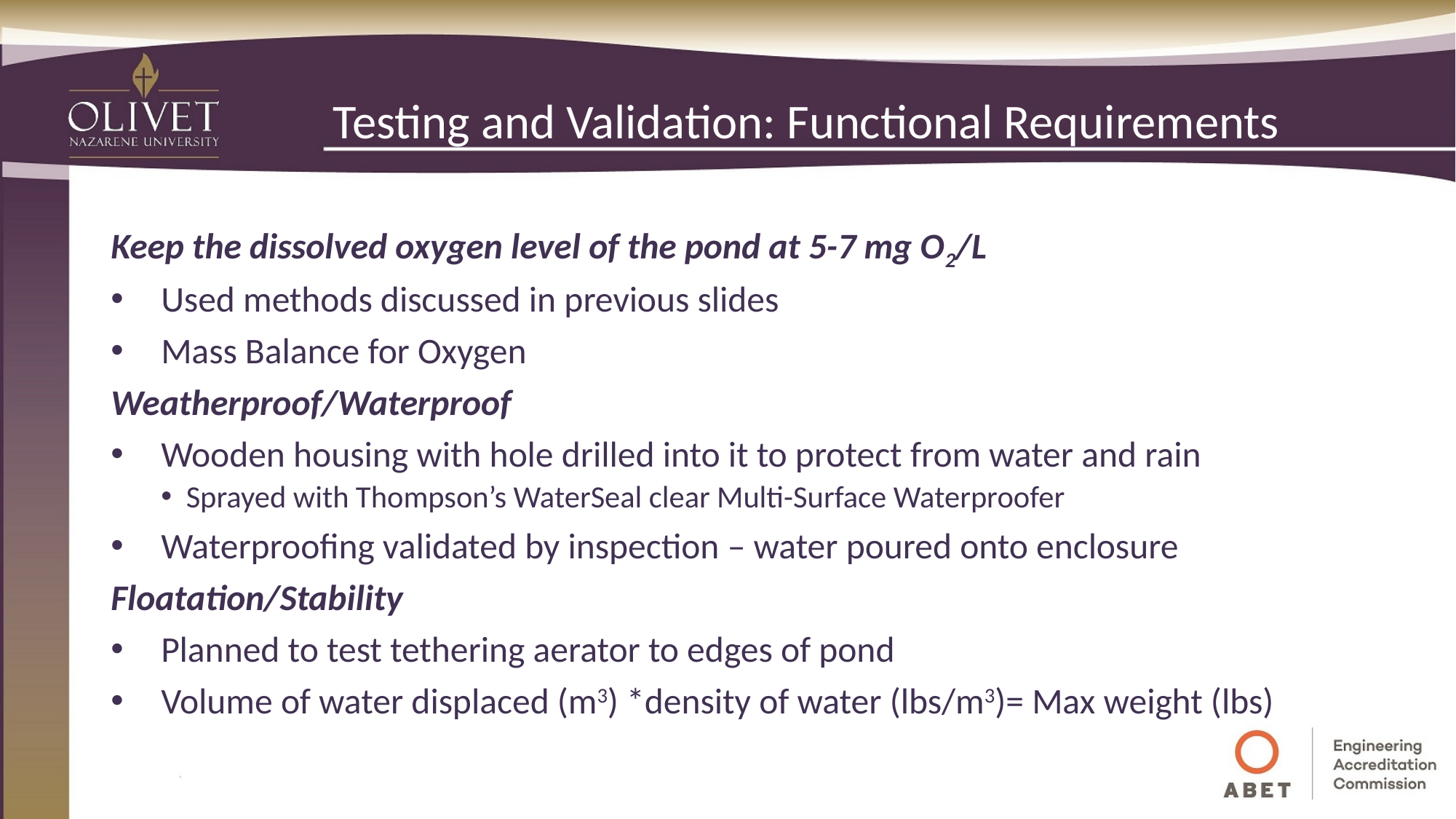

# Testing and Validation: Functional Requirements
Keep the dissolved oxygen level of the pond at 5-7 mg O2/L
Used methods discussed in previous slides
Mass Balance for Oxygen
Weatherproof/Waterproof
Wooden housing with hole drilled into it to protect from water and rain
Sprayed with Thompson’s WaterSeal clear Multi-Surface Waterproofer
Waterproofing validated by inspection – water poured onto enclosure
Floatation/Stability
Planned to test tethering aerator to edges of pond
Volume of water displaced (m3) *density of water (lbs/m3)= Max weight (lbs)